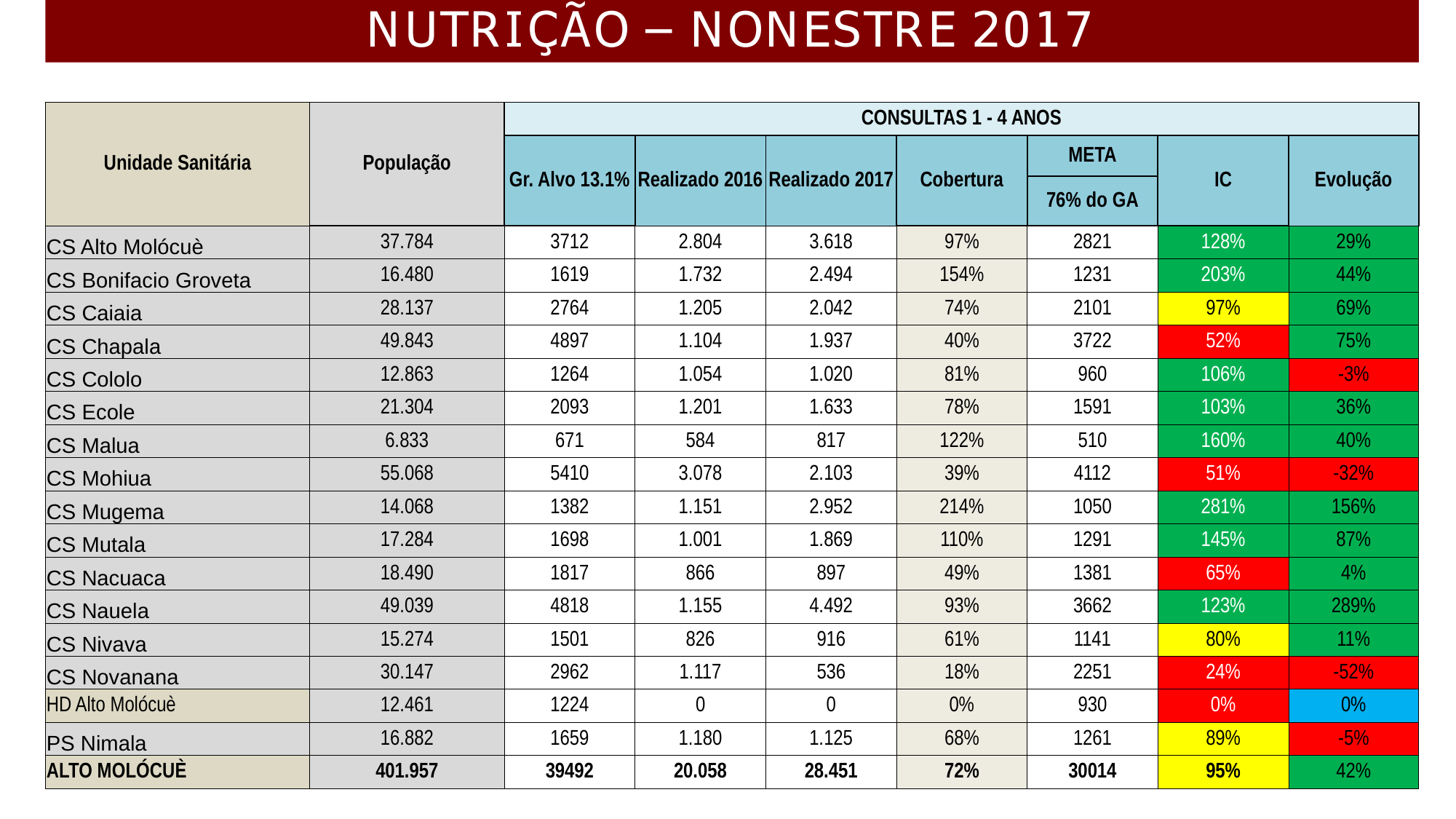

# NUTRIÇÃO – NONESTRE 2017
| Unidade Sanitária | População | CONSULTAS 1 - 4 ANOS |  |  |  |  |  |  |
| --- | --- | --- | --- | --- | --- | --- | --- | --- |
|  |  | Gr. Alvo 13.1% | Realizado 2016 | Realizado 2017 | Cobertura | META | IC | Evolução |
|  |  |  |  |  |  | 76% do GA |  |  |
| CS Alto Molócuè | 37.784 | 3712 | 2.804 | 3.618 | 97% | 2821 | 128% | 29% |
| CS Bonifacio Groveta | 16.480 | 1619 | 1.732 | 2.494 | 154% | 1231 | 203% | 44% |
| CS Caiaia | 28.137 | 2764 | 1.205 | 2.042 | 74% | 2101 | 97% | 69% |
| CS Chapala | 49.843 | 4897 | 1.104 | 1.937 | 40% | 3722 | 52% | 75% |
| CS Cololo | 12.863 | 1264 | 1.054 | 1.020 | 81% | 960 | 106% | -3% |
| CS Ecole | 21.304 | 2093 | 1.201 | 1.633 | 78% | 1591 | 103% | 36% |
| CS Malua | 6.833 | 671 | 584 | 817 | 122% | 510 | 160% | 40% |
| CS Mohiua | 55.068 | 5410 | 3.078 | 2.103 | 39% | 4112 | 51% | -32% |
| CS Mugema | 14.068 | 1382 | 1.151 | 2.952 | 214% | 1050 | 281% | 156% |
| CS Mutala | 17.284 | 1698 | 1.001 | 1.869 | 110% | 1291 | 145% | 87% |
| CS Nacuaca | 18.490 | 1817 | 866 | 897 | 49% | 1381 | 65% | 4% |
| CS Nauela | 49.039 | 4818 | 1.155 | 4.492 | 93% | 3662 | 123% | 289% |
| CS Nivava | 15.274 | 1501 | 826 | 916 | 61% | 1141 | 80% | 11% |
| CS Novanana | 30.147 | 2962 | 1.117 | 536 | 18% | 2251 | 24% | -52% |
| HD Alto Molócuè | 12.461 | 1224 | 0 | 0 | 0% | 930 | 0% | 0% |
| PS Nimala | 16.882 | 1659 | 1.180 | 1.125 | 68% | 1261 | 89% | -5% |
| ALTO MOLÓCUÈ | 401.957 | 39492 | 20.058 | 28.451 | 72% | 30014 | 95% | 42% |